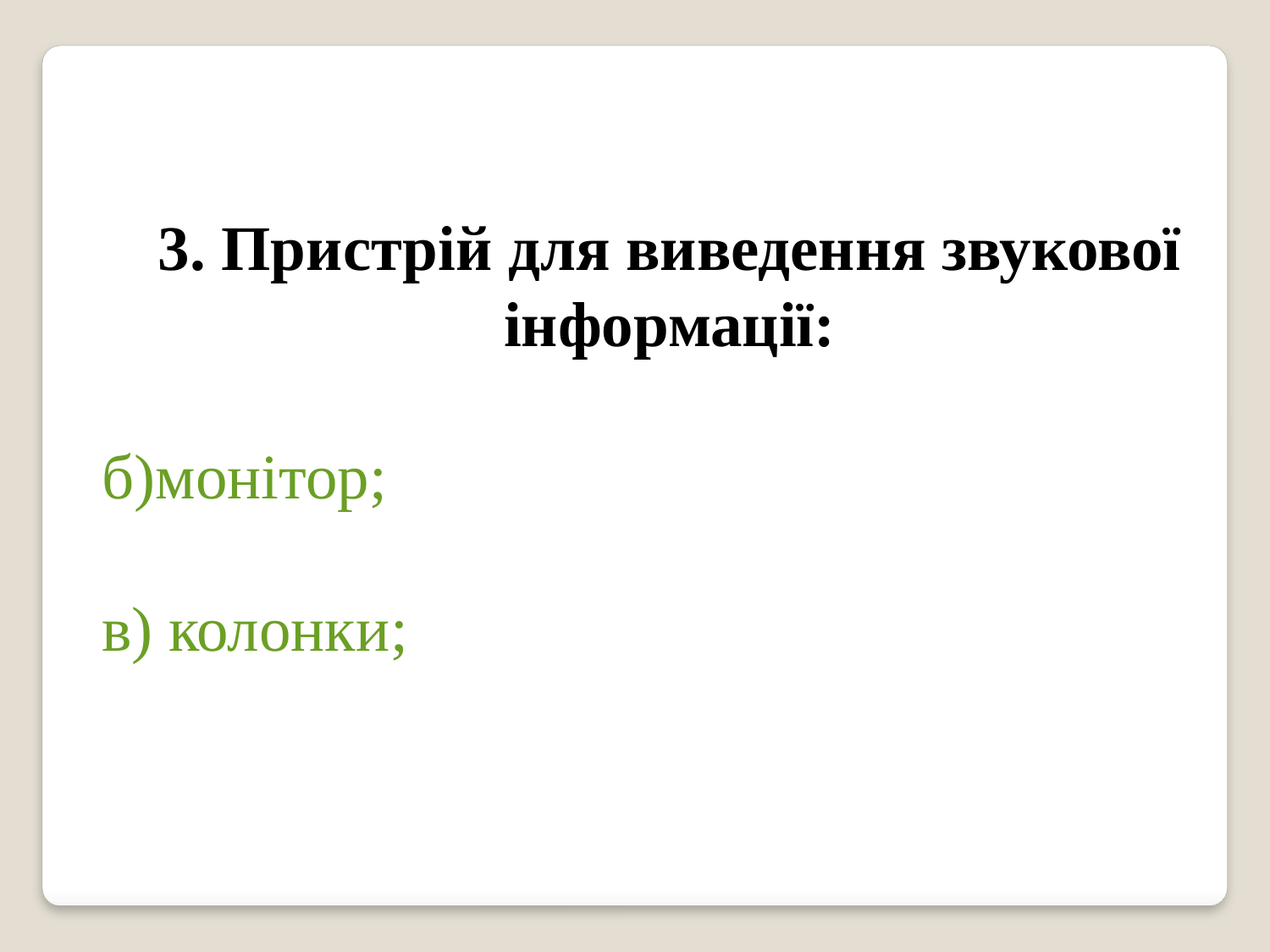

3. Пристрій для виведення звукової інформації:

б)монітор;

в) колонки;